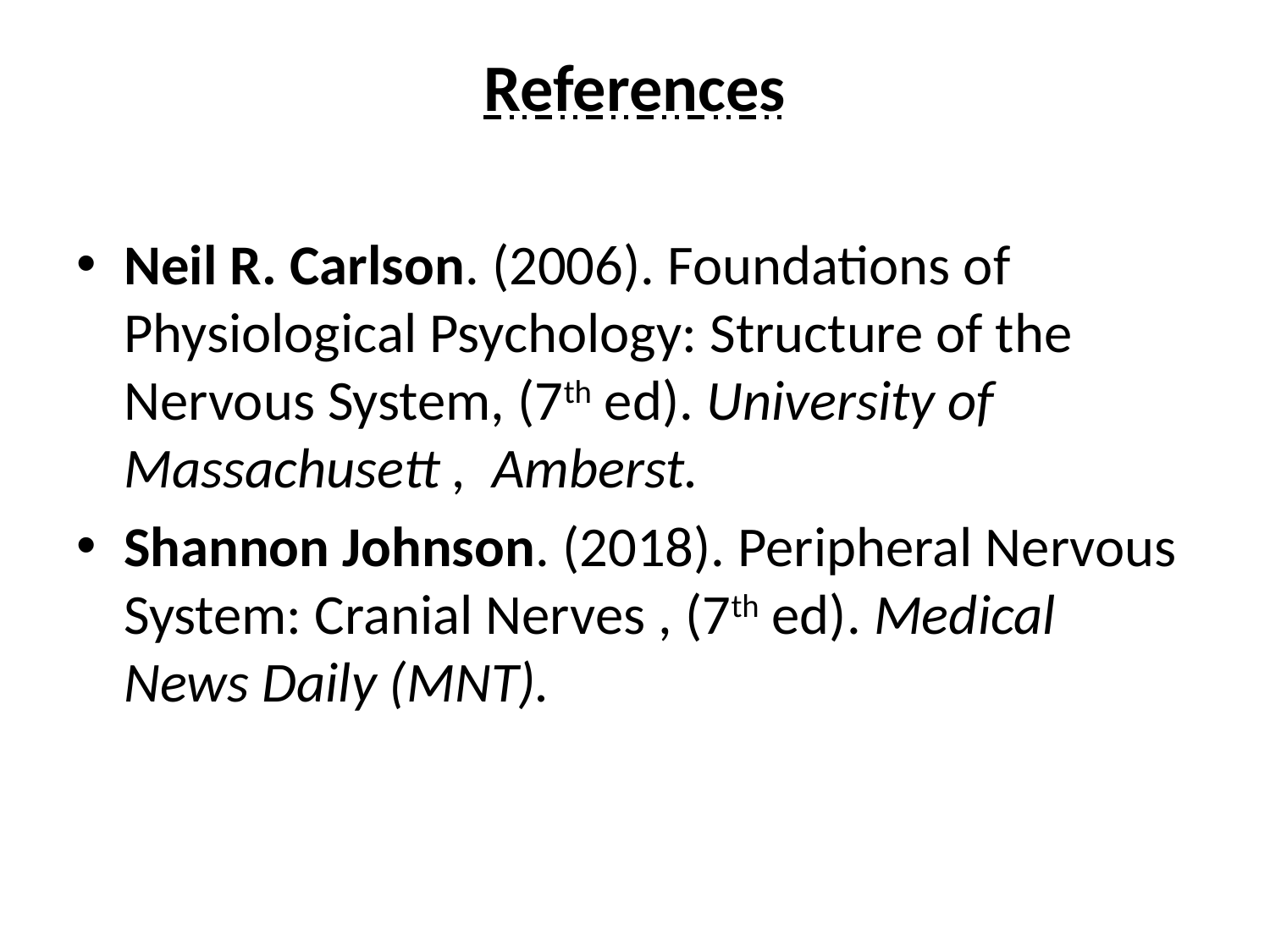

# References
Neil R. Carlson. (2006). Foundations of Physiological Psychology: Structure of the Nervous System, (7th ed). University of Massachusett ,  Amberst.
Shannon Johnson. (2018). Peripheral Nervous System: Cranial Nerves , (7th ed). Medical News Daily (MNT).